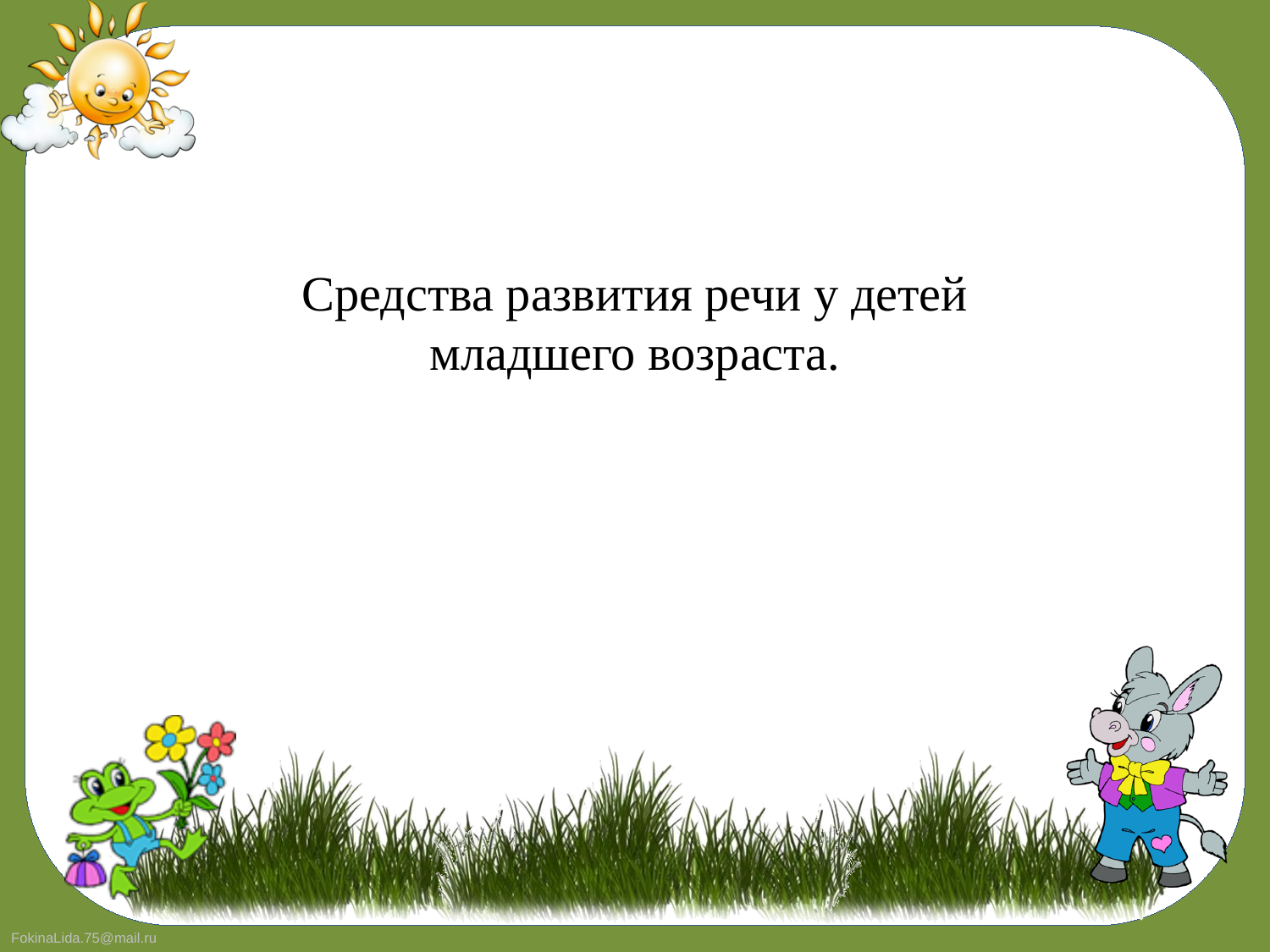

Средства развития речи у детей младшего возраста.